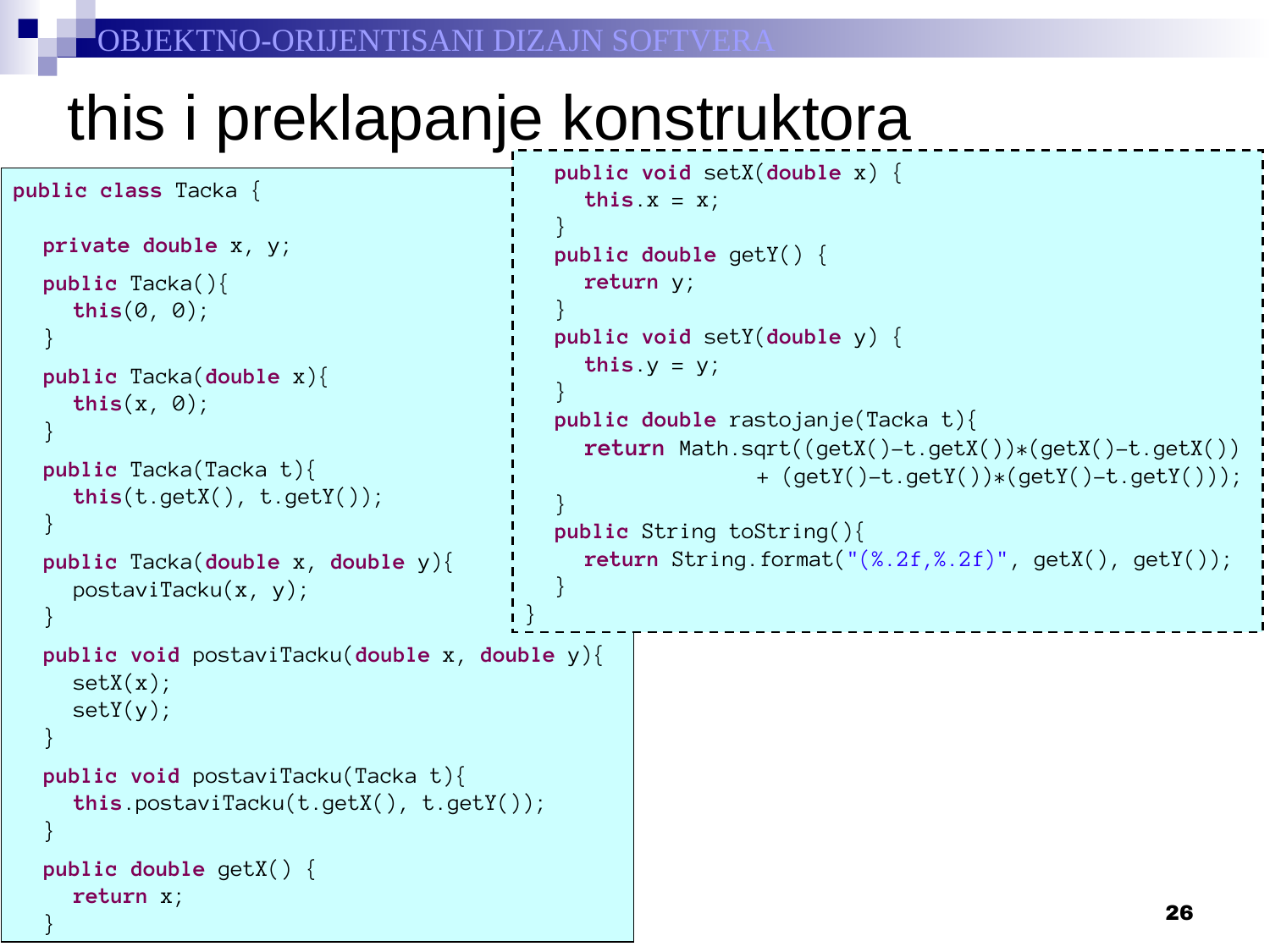

# this i preklapanje konstruktora
	public void setX(double x) {
		this.x = x;
	}
	public double getY() {
		return y;
	}
	public void setY(double y) {
		this.y = y;
	}
	public double rastojanje(Tacka t){
		return Math.sqrt((getX()-t.getX())*(getX()-t.getX())
				         + (getY()-t.getY())*(getY()-t.getY()));
	}
	public String toString(){
		return String.format("(%.2f,%.2f)", getX(), getY());
	}
}
public class Tacka {

	private double x, y;
	public Tacka(){
		this(0, 0);
	}
	public Tacka(double x){
		this(x, 0);
	}
	public Tacka(Tacka t){
		this(t.getX(), t.getY());
	}
	public Tacka(double x, double y){
		postaviTacku(x, y);
	}
	public void postaviTacku(double x, double y){
		setX(x);
		setY(y);
	}
	public void postaviTacku(Tacka t){
		this.postaviTacku(t.getX(), t.getY());
	}
	public double getX() {
		return x;
	}
26